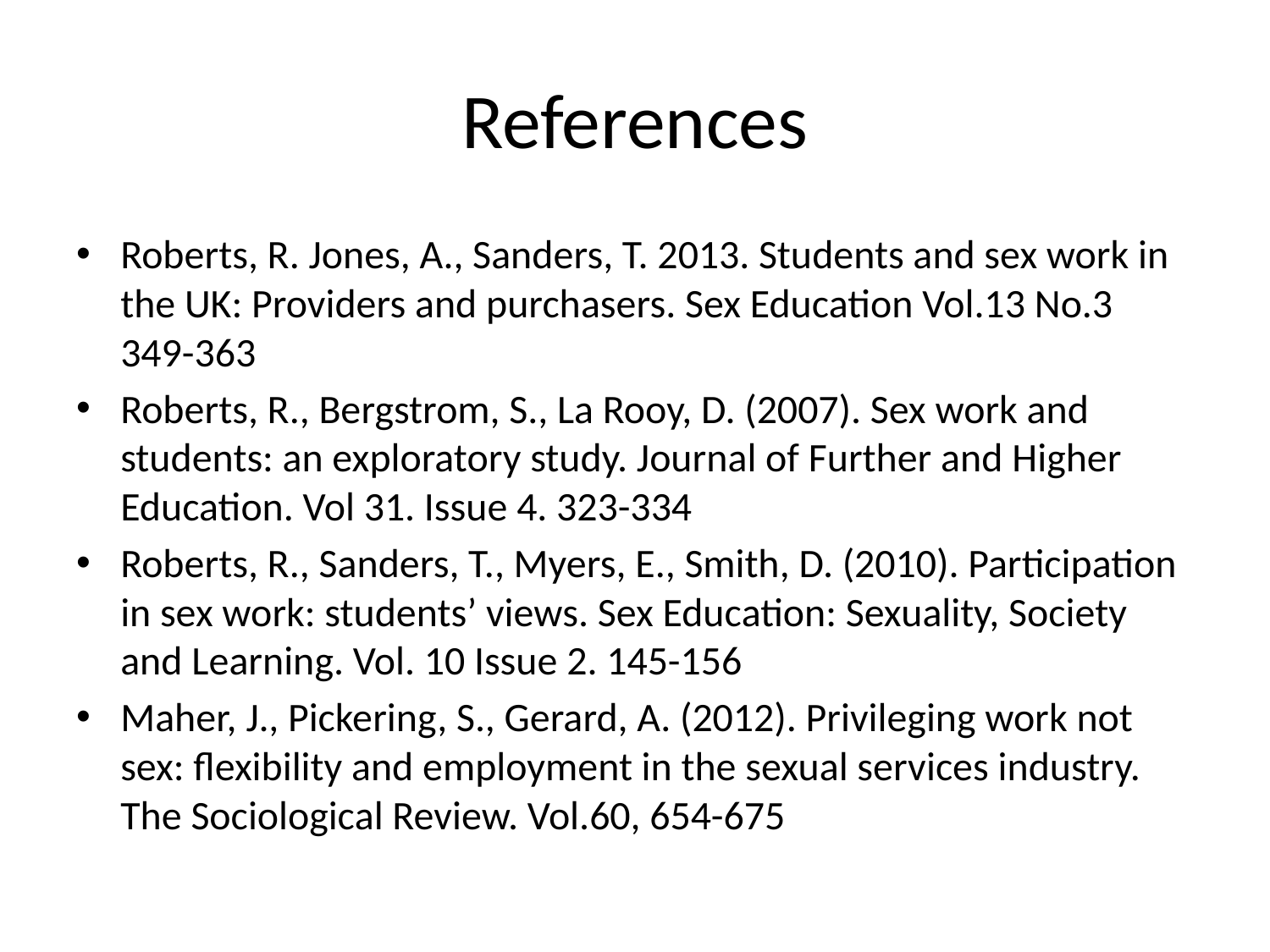

# References
Roberts, R. Jones, A., Sanders, T. 2013. Students and sex work in the UK: Providers and purchasers. Sex Education Vol.13 No.3 349-363
Roberts, R., Bergstrom, S., La Rooy, D. (2007). Sex work and students: an exploratory study. Journal of Further and Higher Education. Vol 31. Issue 4. 323-334
Roberts, R., Sanders, T., Myers, E., Smith, D. (2010). Participation in sex work: students’ views. Sex Education: Sexuality, Society and Learning. Vol. 10 Issue 2. 145-156
Maher, J., Pickering, S., Gerard, A. (2012). Privileging work not sex: flexibility and employment in the sexual services industry. The Sociological Review. Vol.60, 654-675